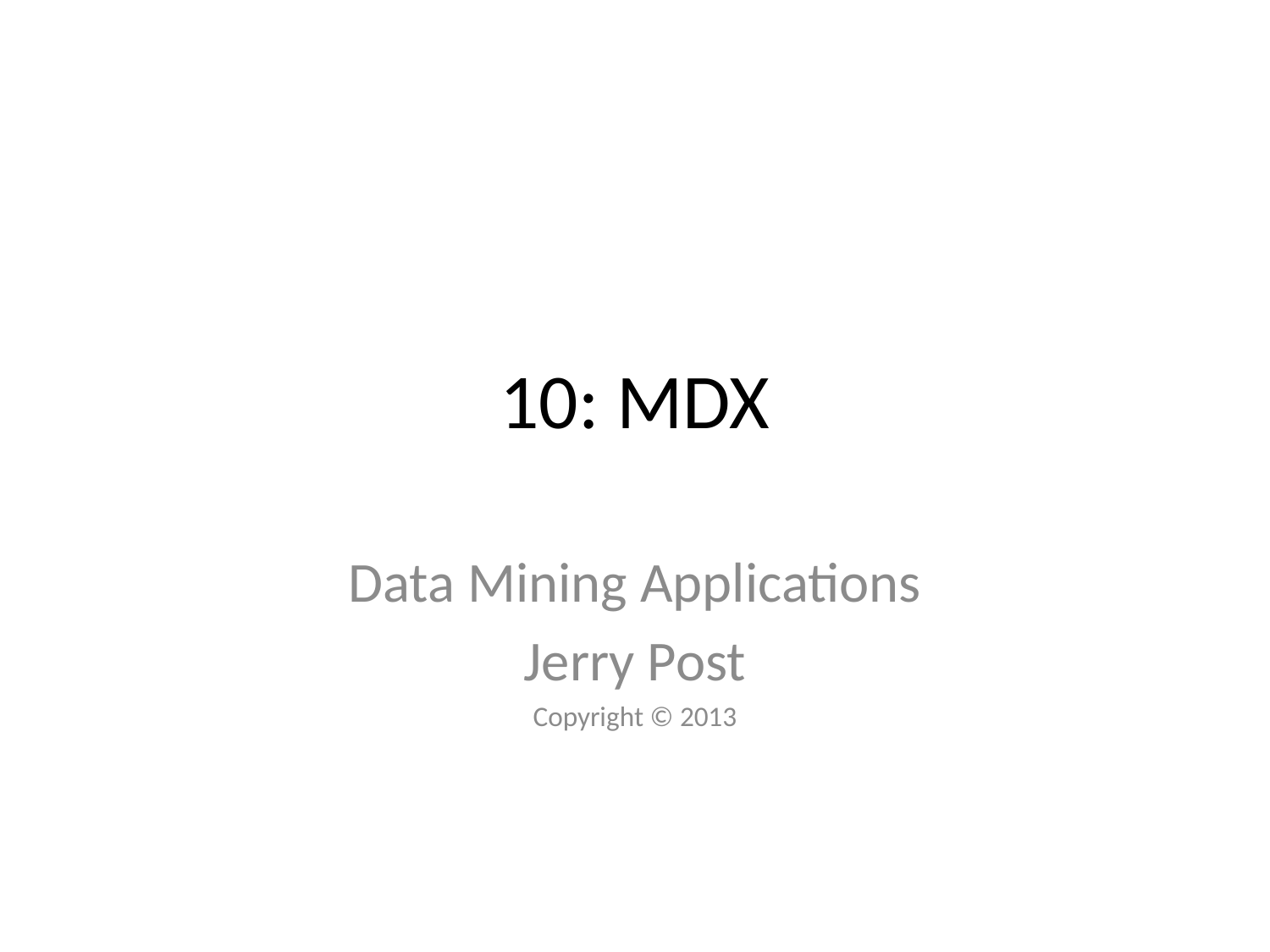

# 10: MDX
Data Mining Applications
Jerry Post
Copyright © 2013